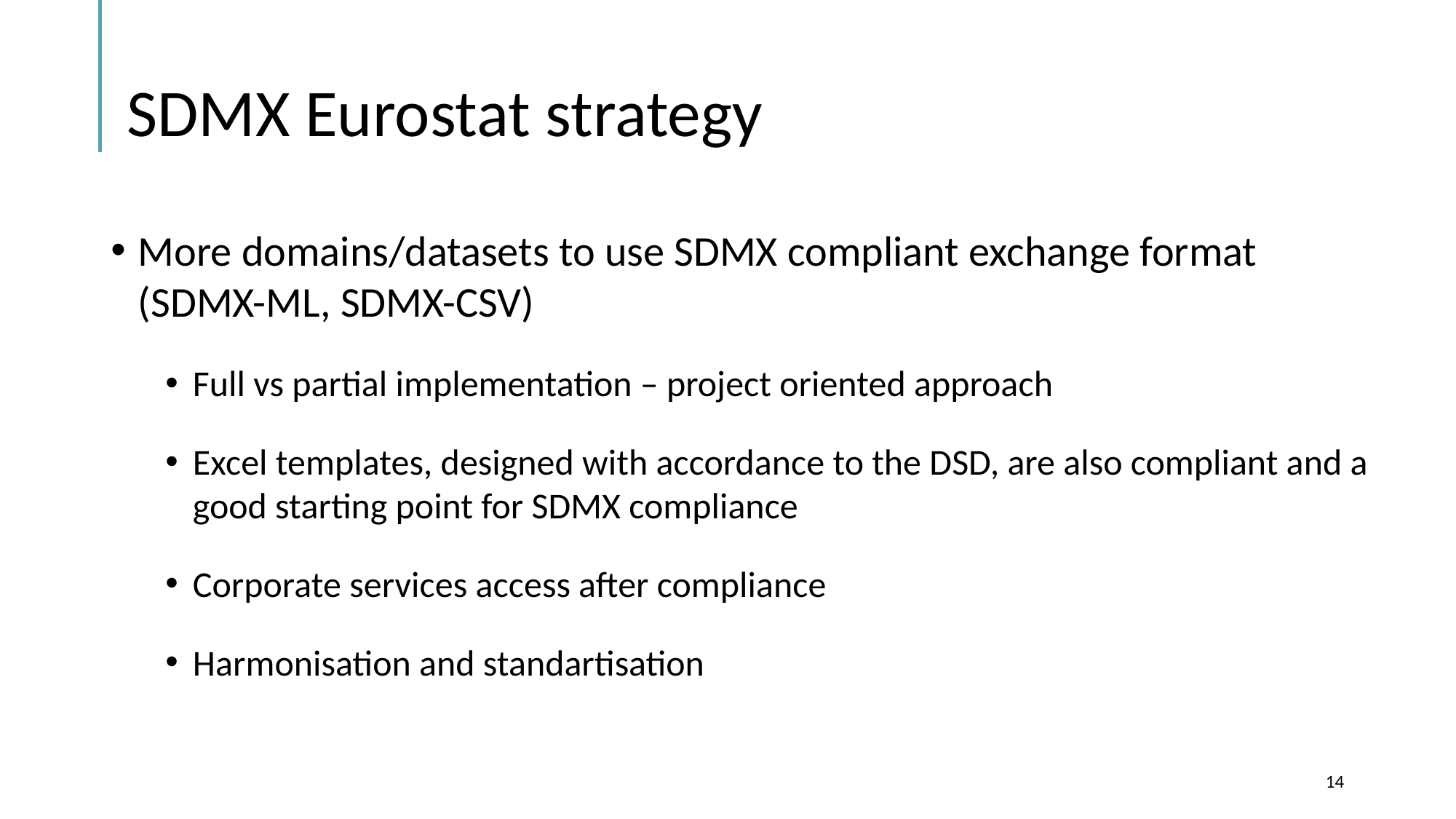

# SDMX Eurostat strategy
More domains/datasets to use SDMX compliant exchange format (SDMX-ML, SDMX-CSV)
Full vs partial implementation – project oriented approach
Excel templates, designed with accordance to the DSD, are also compliant and a good starting point for SDMX compliance
Corporate services access after compliance
Harmonisation and standartisation

14